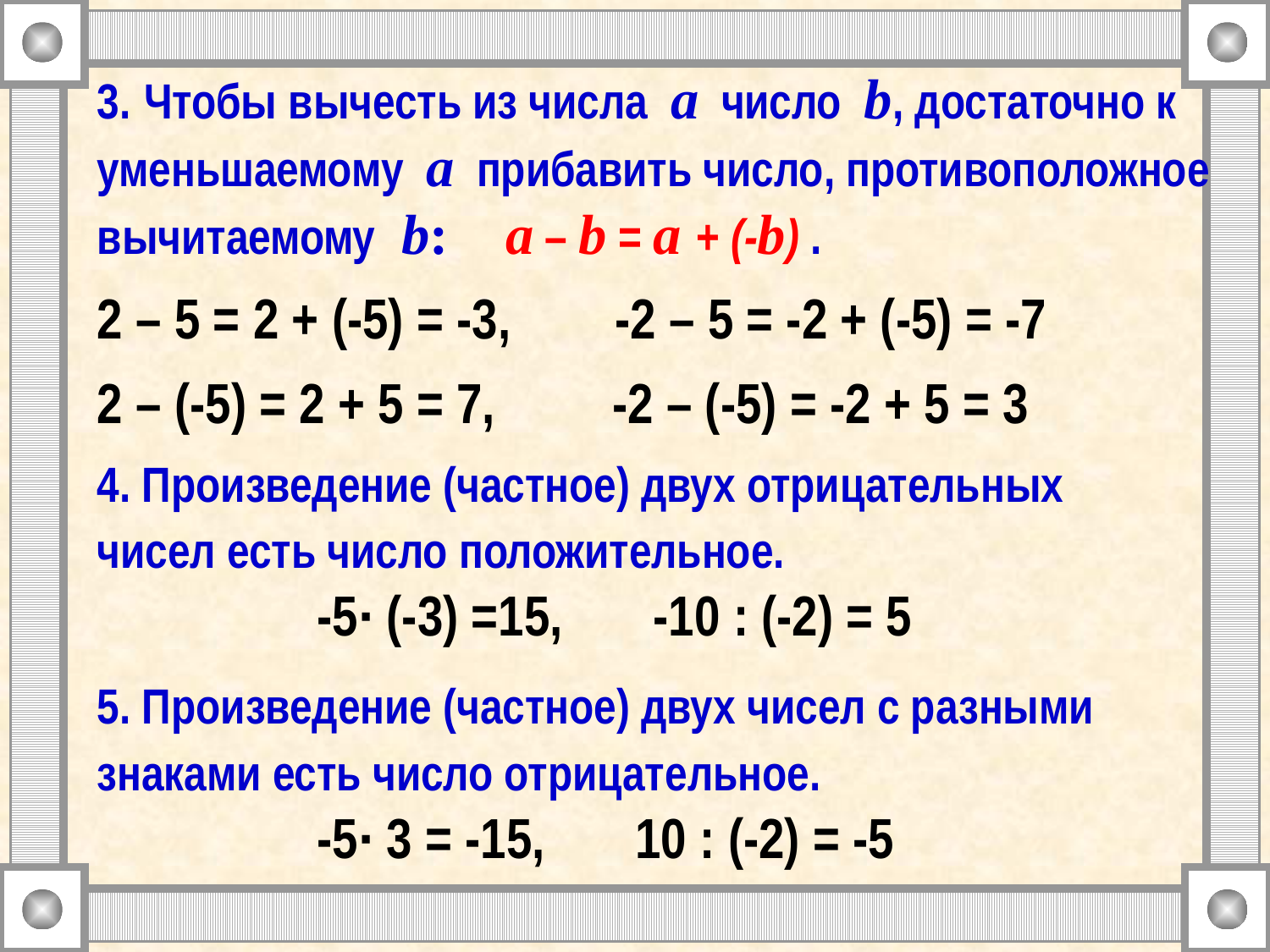

# 3. Чтобы вычесть из числа  a  число  b, достаточно к уменьшаемому  a  прибавить число, противоположное вычитаемому  b:    a – b = a + (-b) . 2 – 5 = 2 + (-5) = -3,        -2 – 5 = -2 + (-5) = -7 2 – (-5) = 2 + 5 = 7,         -2 – (-5) = -2 + 5 = 3
4. Произведение (частное) двух отрицательных чисел есть число положительное.
                 -5· (-3) =15,       -10 : (-2) = 5
5. Произведение (частное) двух чисел с разными знаками есть число отрицательное.
                 -5· 3 = -15,       10 : (-2) = -5